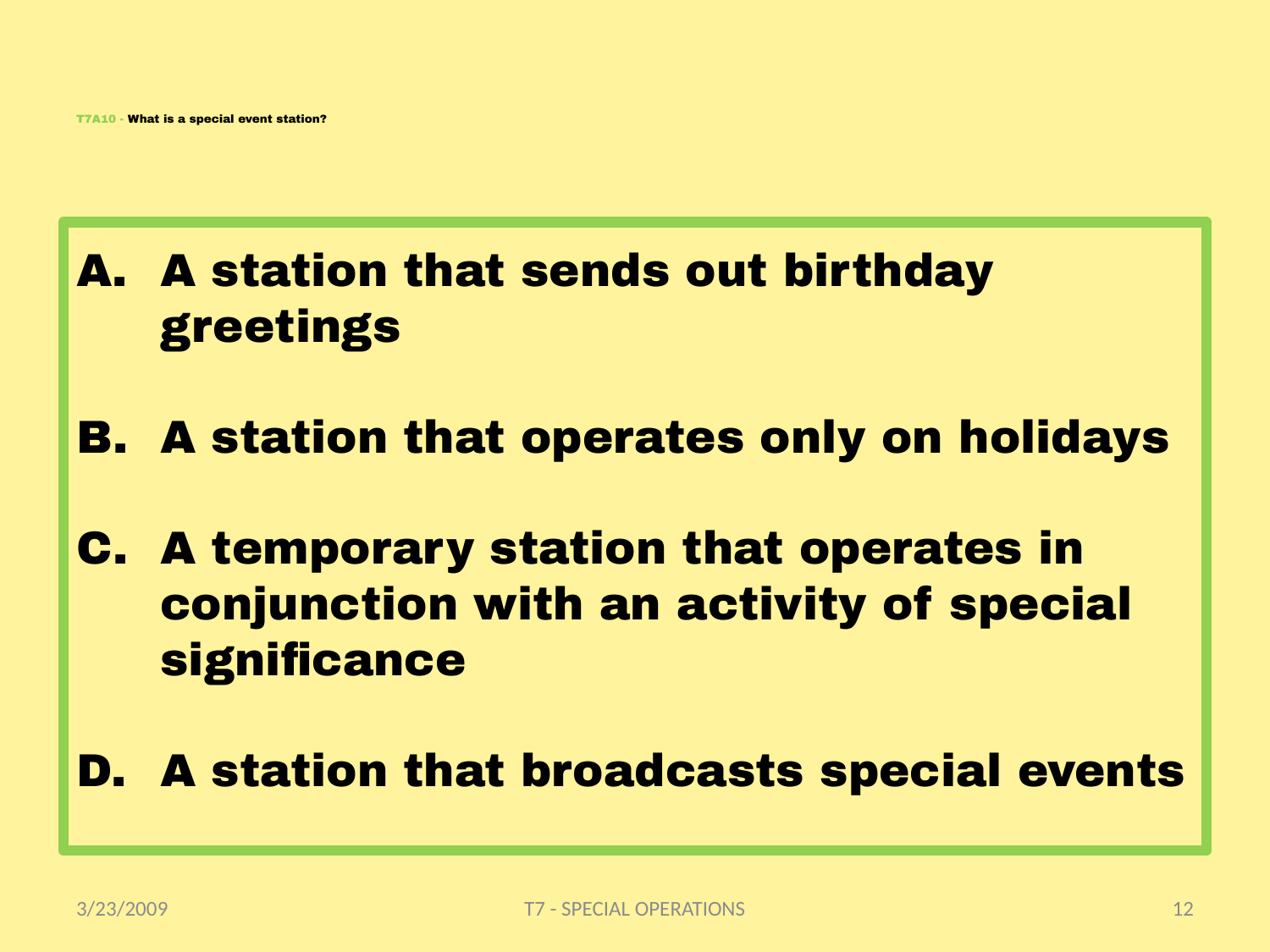

# T7A10 - What is a special event station?

A station that sends out birthday greetings

A station that operates only on holidays

A temporary station that operates in conjunction with an activity of special significance

A station that broadcasts special events
3/23/2009
T7 - SPECIAL OPERATIONS
12